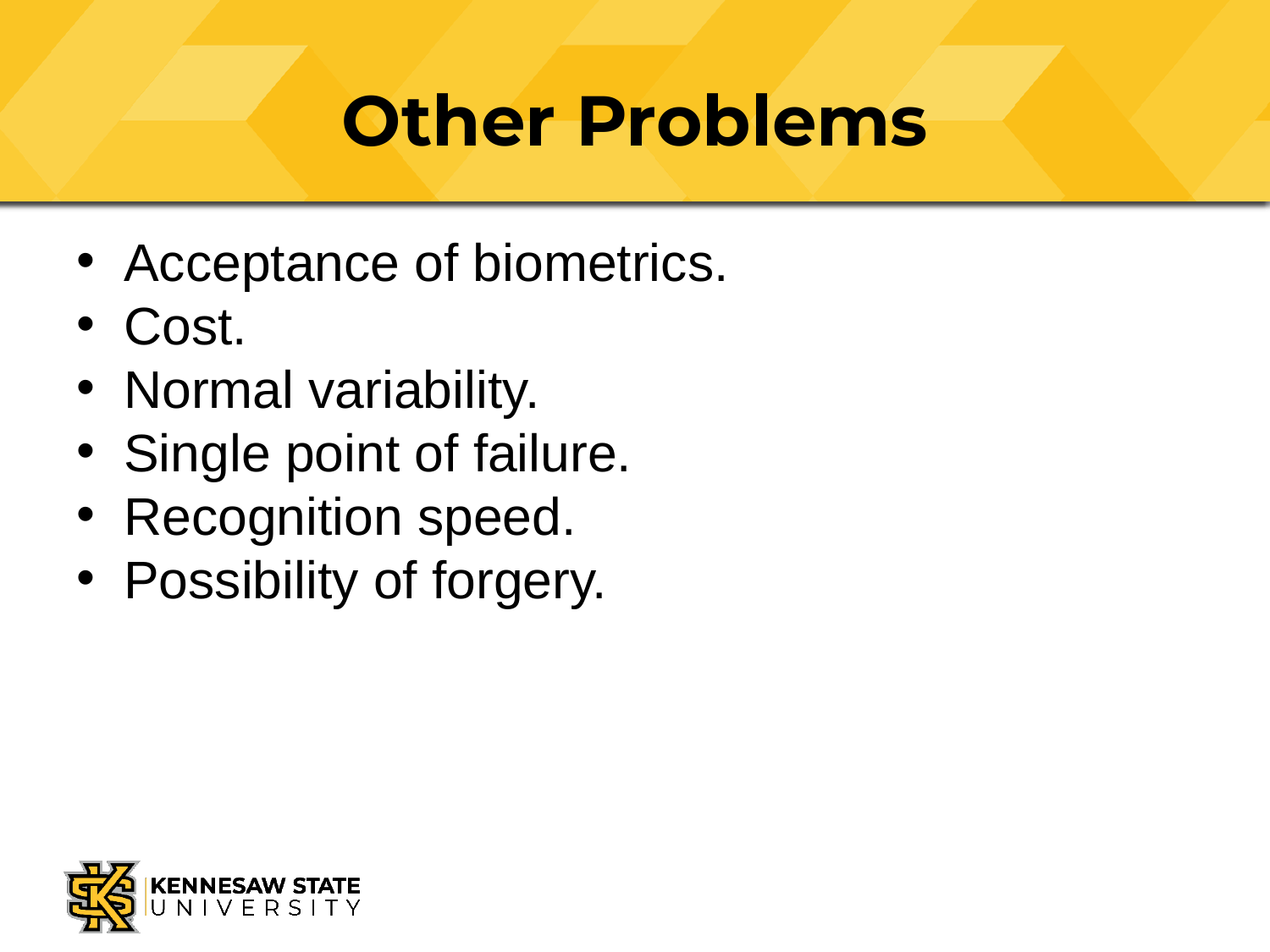

# Other Problems
Acceptance of biometrics.
Cost.
Normal variability.
Single point of failure.
Recognition speed.
Possibility of forgery.